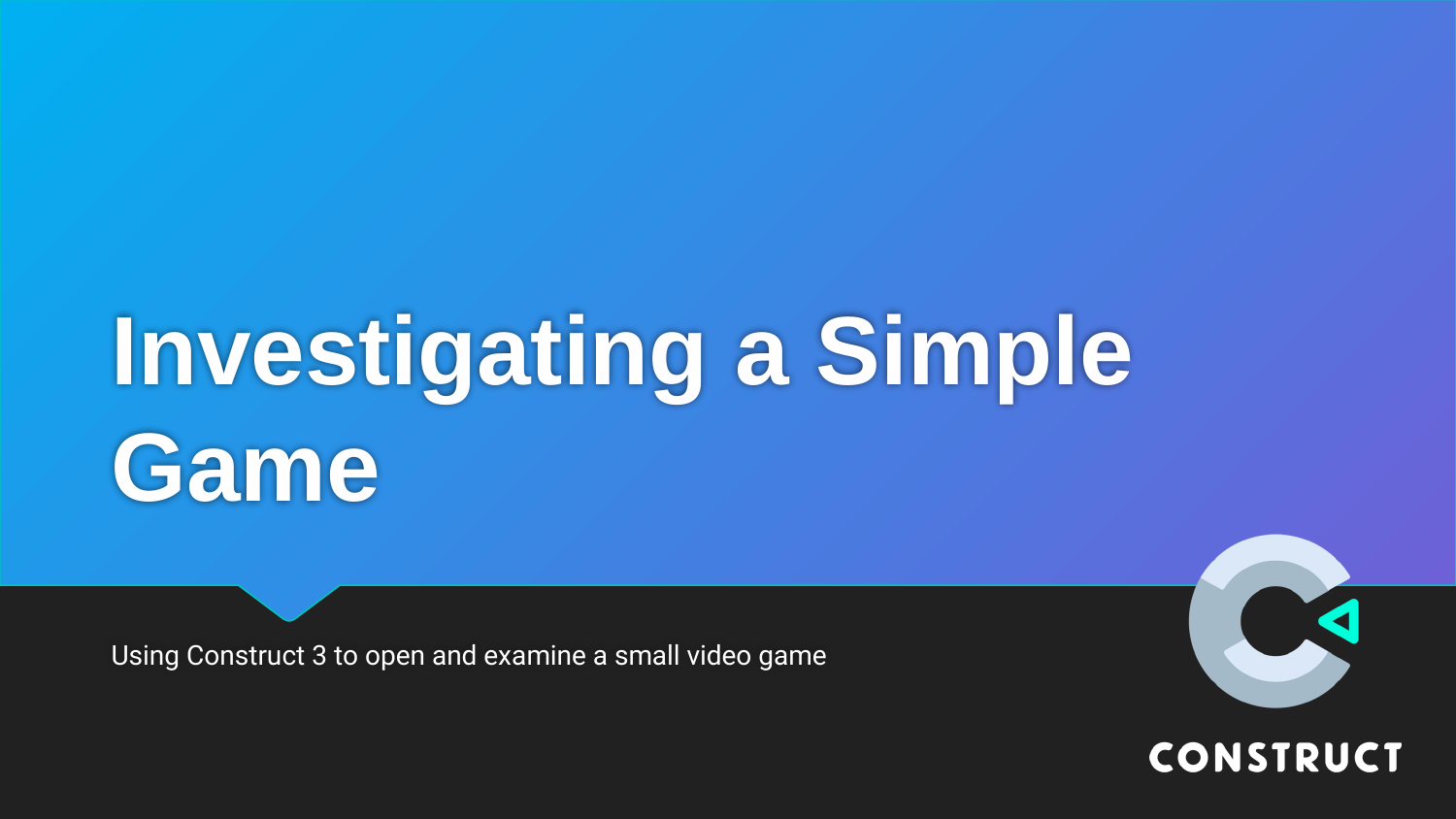

# Investigating a Simple Game
Using Construct 3 to open and examine a small video game